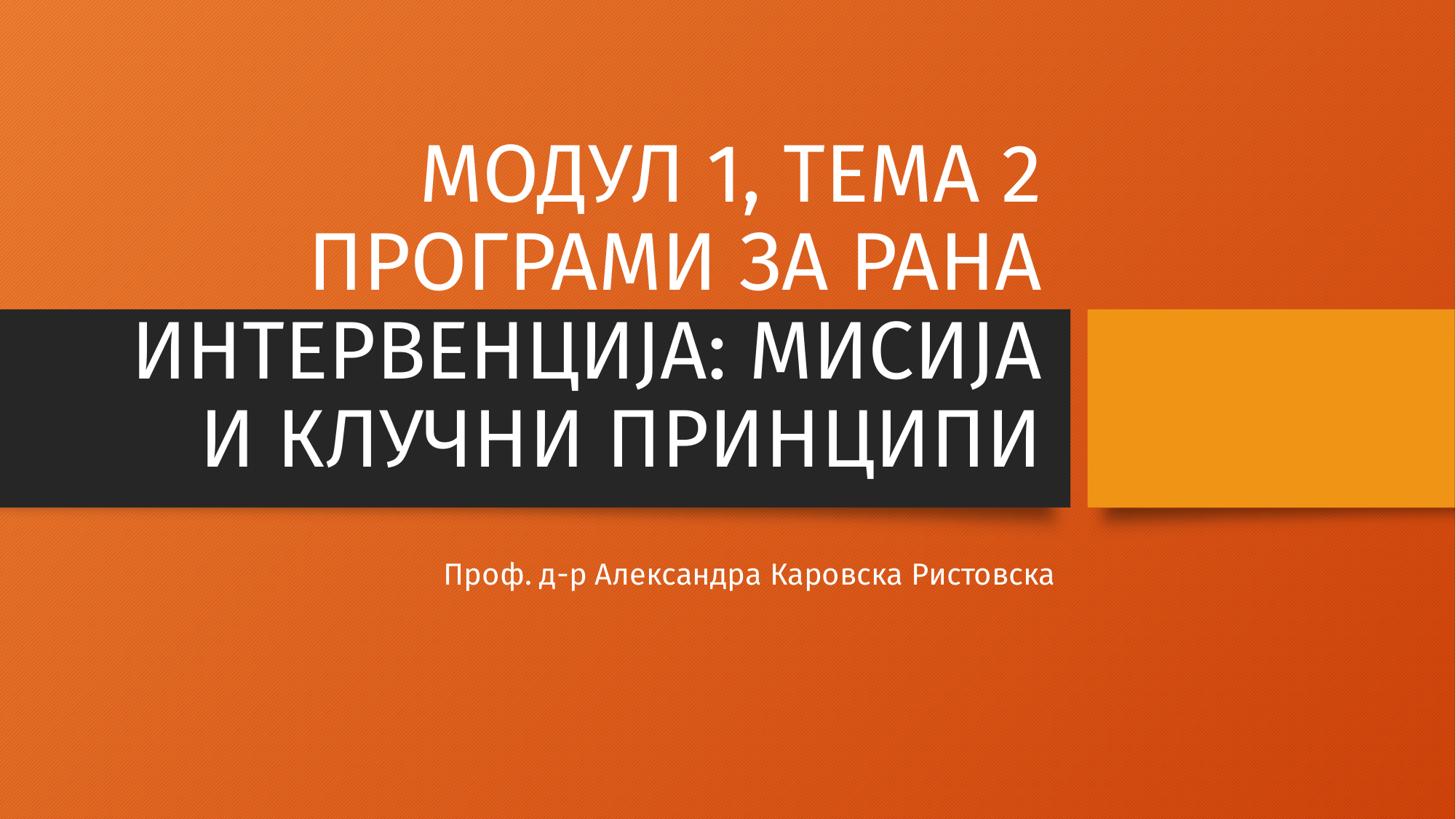

# МОДУЛ 1, ТЕМА 2 ПРОГРАМИ ЗА РАНА ИНТЕРВЕНЦИЈА: МИСИЈА И КЛУЧНИ ПРИНЦИПИ
Проф. д-р Александра Каровска Ристовска